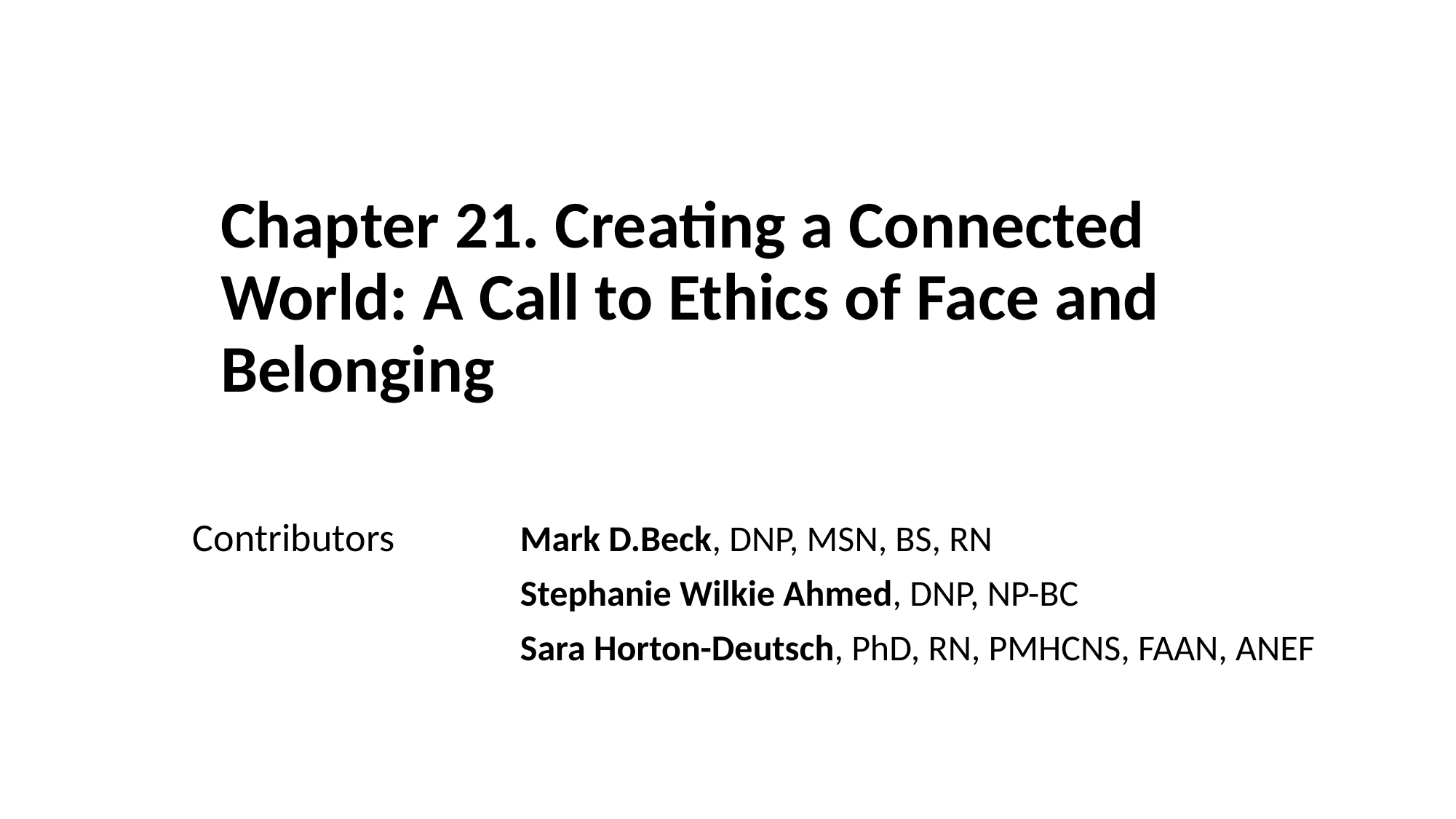

# Chapter 21. Creating a Connected World: A Call to Ethics of Face and Belonging
Con
Contributors		Mark D.Beck, DNP, MSN, BS, RN
			Stephanie Wilkie Ahmed, DNP, NP-BC
			Sara Horton-Deutsch, PhD, RN, PMHCNS, FAAN, ANEF